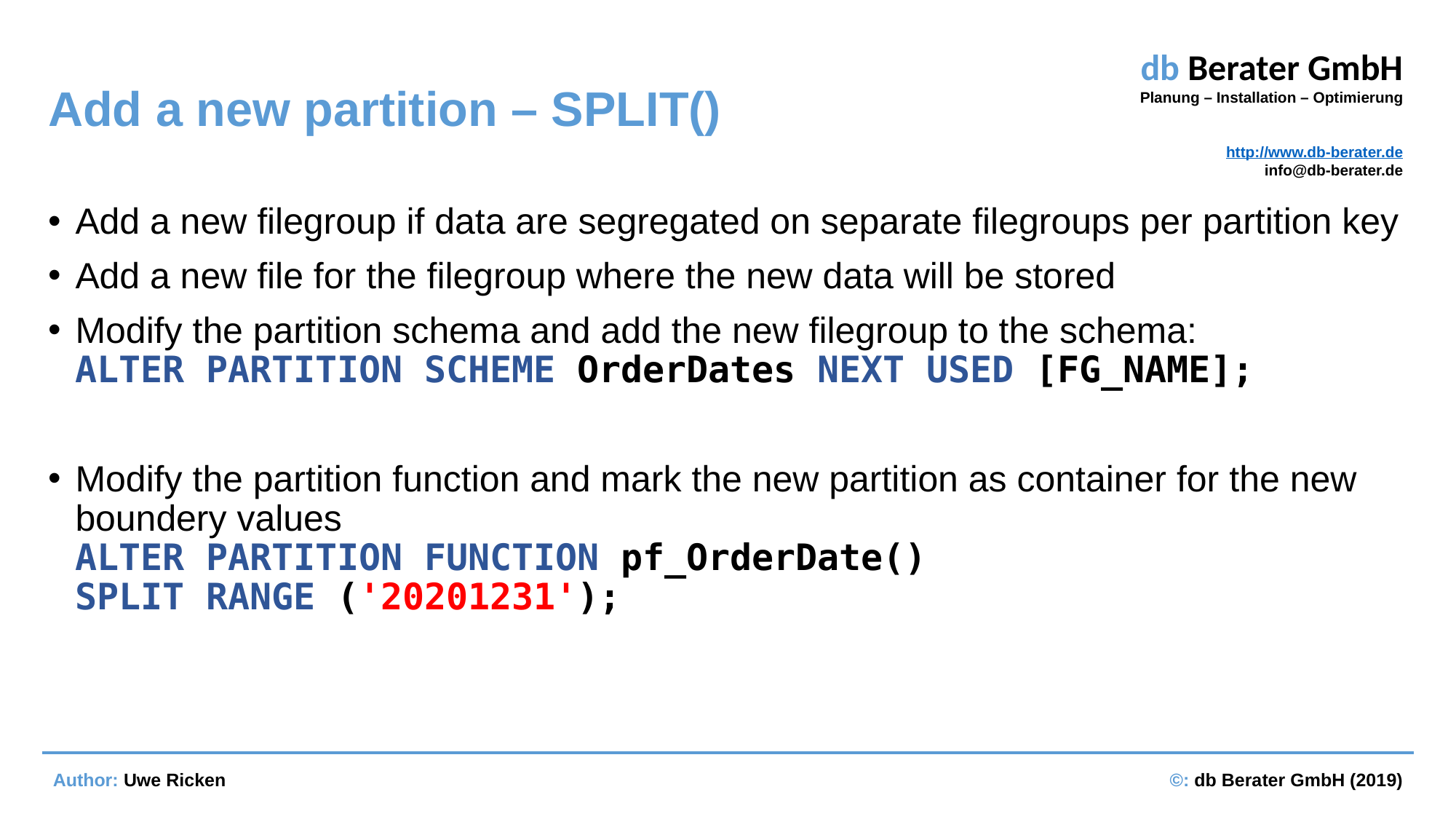

# Add a new partition – SPLIT()
Add a new filegroup if data are segregated on separate filegroups per partition key
Add a new file for the filegroup where the new data will be stored
Modify the partition schema and add the new filegroup to the schema:
ALTER PARTITION SCHEME OrderDates NEXT USED [FG_NAME];

Modify the partition function and mark the new partition as container for the new boundery values
ALTER PARTITION FUNCTION pf_OrderDate()
SPLIT RANGE ('20201231');